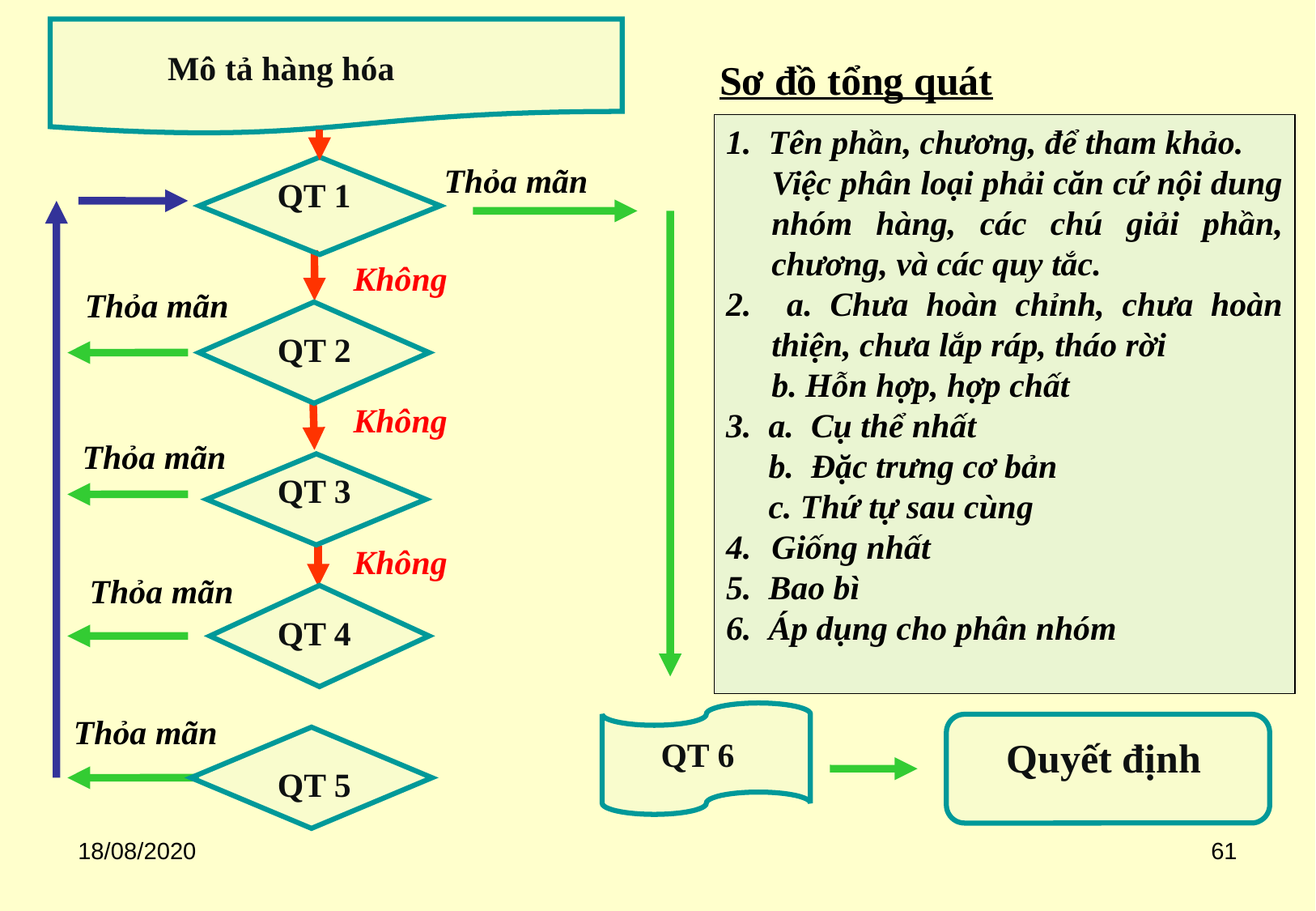

Mô tả hàng hóa
Sơ đồ tổng quát
1.  Tên phần, chương, để tham khảo.
	Việc phân loại phải căn cứ nội dung nhóm hàng, các chú giải phần, chương, và các quy tắc.
2.  a. Chưa hoàn chỉnh, chưa hoàn thiện, chưa lắp ráp, tháo rời
	b. Hỗn hợp, hợp chất
3.  a.  Cụ thể nhất
     b.  Đặc trưng cơ bản
     c. Thứ tự sau cùng
4.	Giống nhất
5.  Bao bì
6.  Áp dụng cho phân nhóm

 Thỏa mãn

QT 1

Không
 Thỏa mãn

QT 2

Không

 Thỏa mãn

QT 3

Không

 Thỏa mãn

QT 4

 Thỏa mãn

Quyết định

QT 6
QT 5

18/08/2020
61